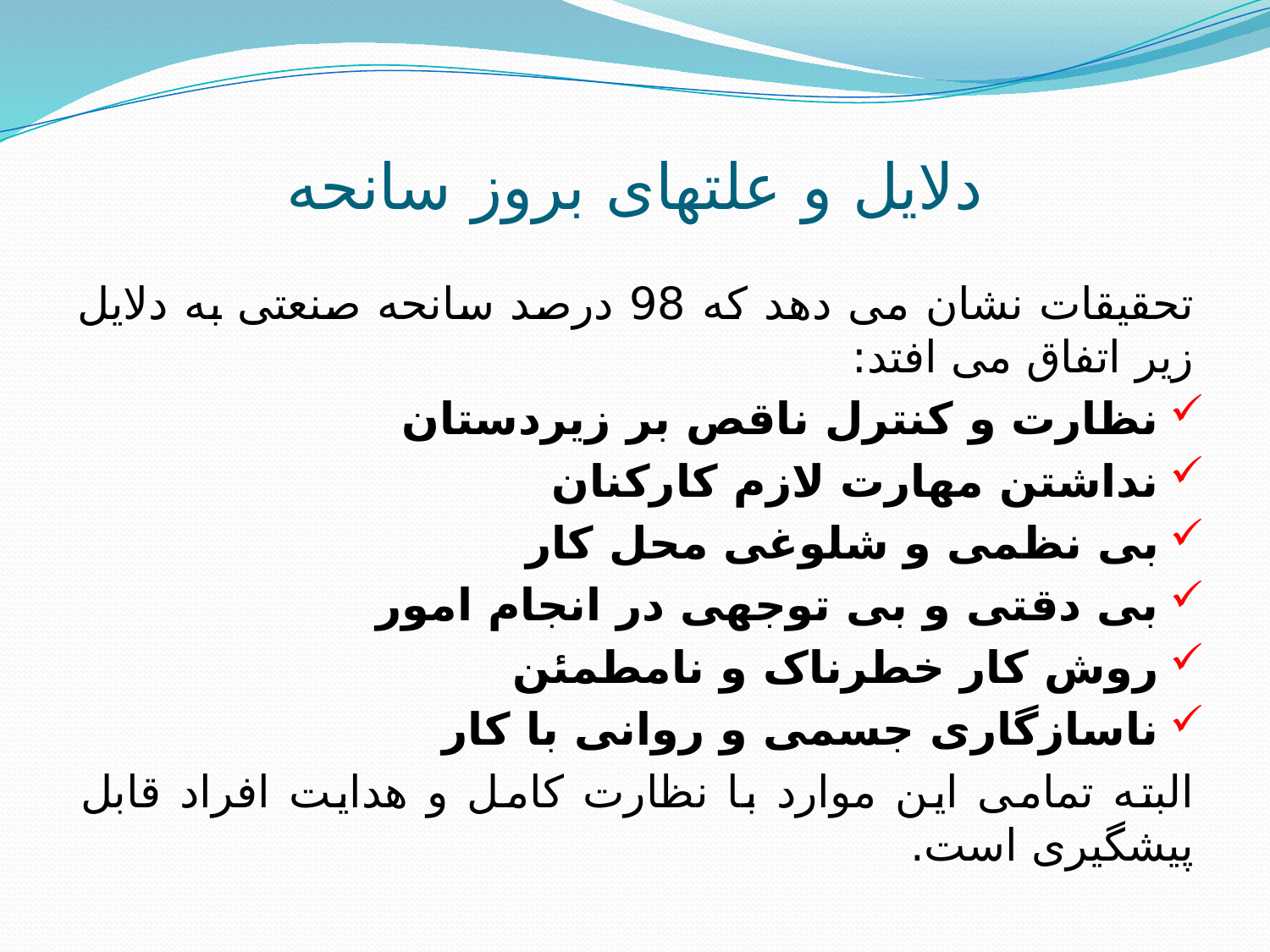

# دلایل و علتهای بروز سانحه
تحقیقات نشان می دهد که 98 درصد سانحه صنعتی به دلایل زیر اتفاق می افتد:
نظارت و کنترل ناقص بر زیردستان
نداشتن مهارت لازم کارکنان
بی نظمی و شلوغی محل کار
بی دقتی و بی توجهی در انجام امور
روش کار خطرناک و نامطمئن
ناسازگاری جسمی و روانی با کار
البته تمامی این موارد با نظارت کامل و هدایت افراد قابل پیشگیری است.